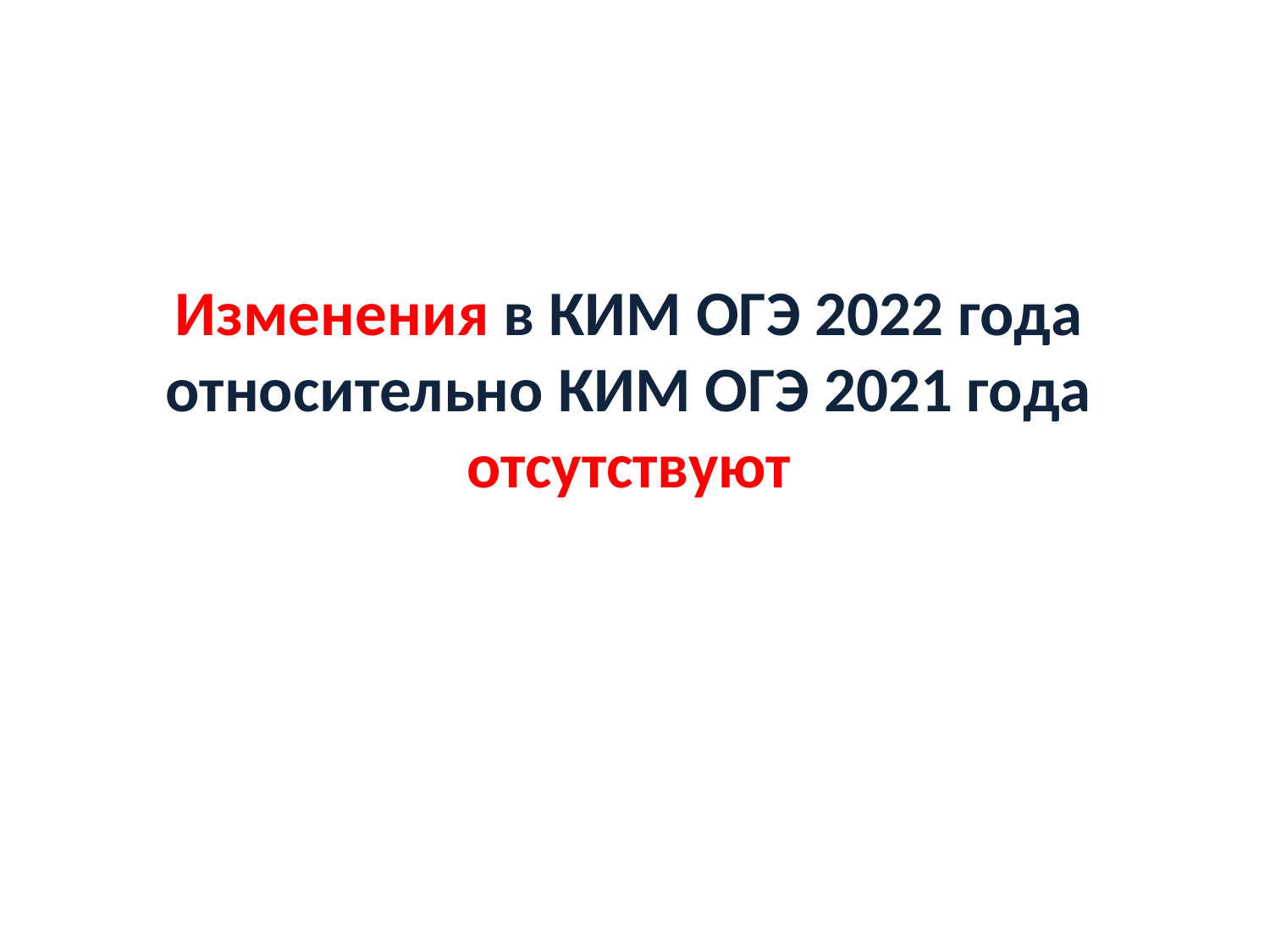

Изменения в КИМ ОГЭ 2022 года относительно КИМ ОГЭ 2021 года отсутствуют